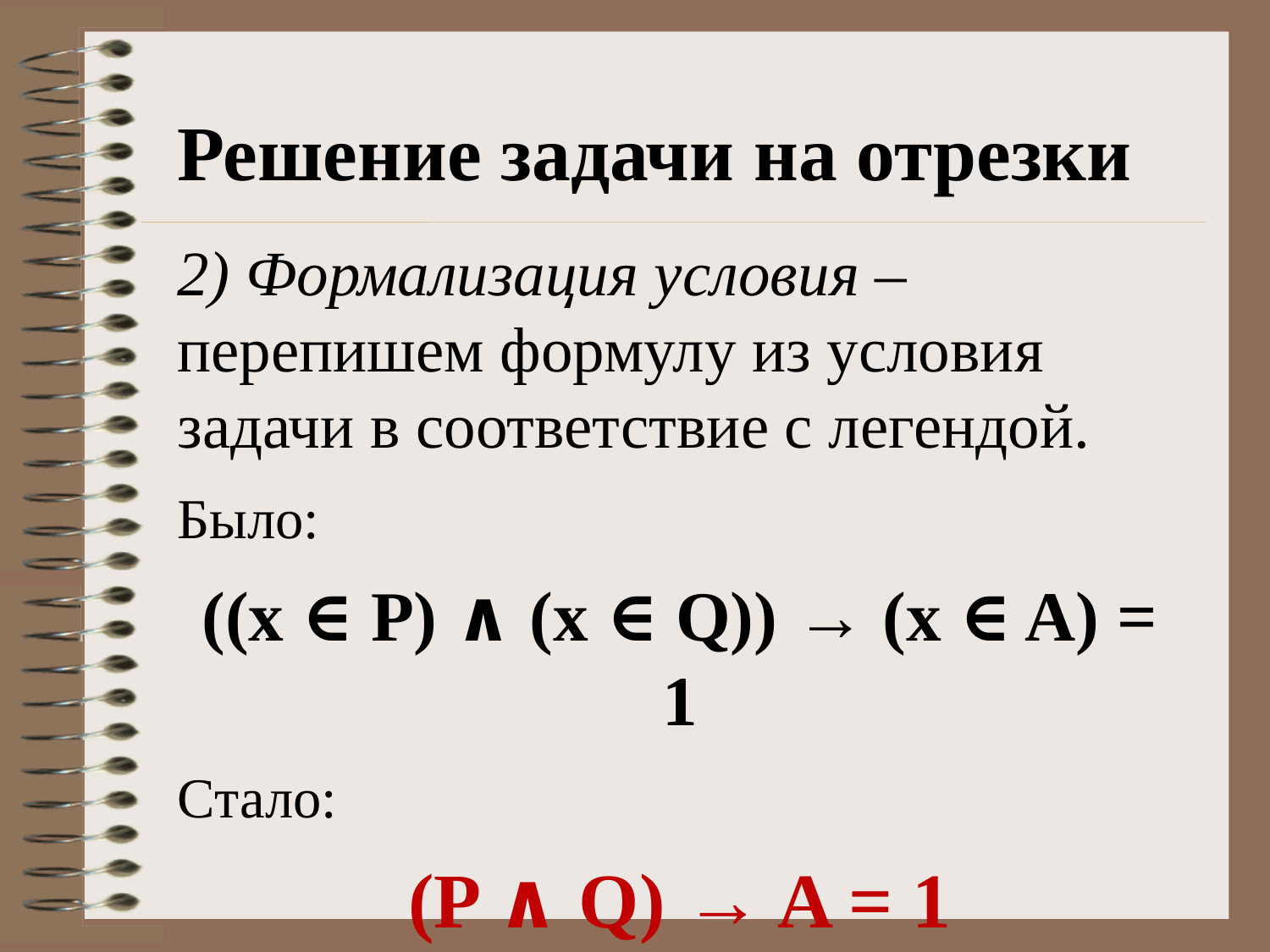

Решение задачи на отрезки
2) Формализация условия – перепишем формулу из условия задачи в соответствие с легендой.
Было:
((x ∈ P) ∧ (x ∈ Q)) → (x ∈ A) = 1
Стало:
(P ∧ Q) → A = 1